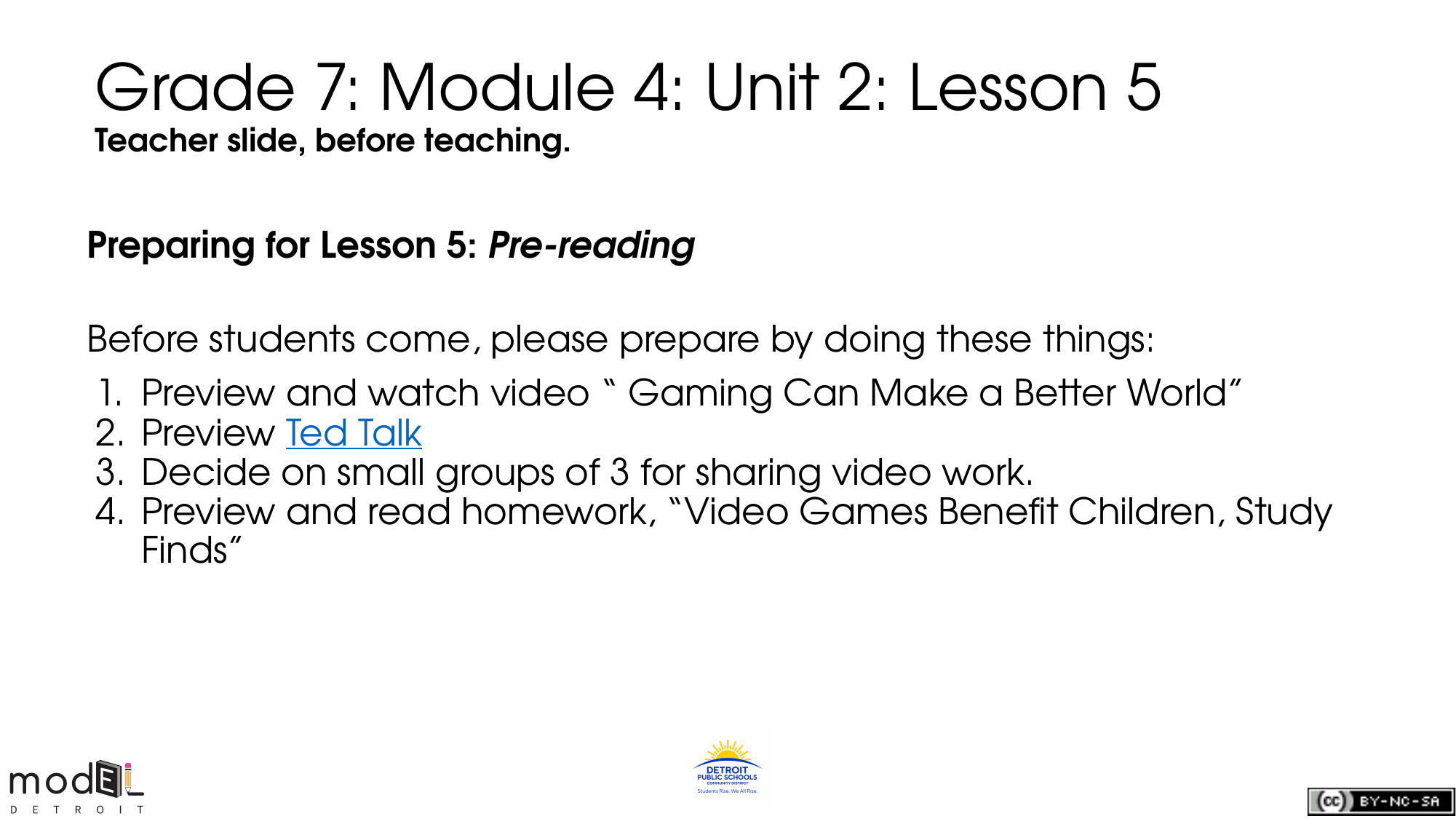

# Grade 7: Module 4: Unit 2: Lesson 5
Teacher slide, before teaching.
Preparing for Lesson 5: Pre-reading

Before students come, please prepare by doing these things:
Preview and watch video “ Gaming Can Make a Better World”
Preview Ted Talk
Decide on small groups of 3 for sharing video work.
Preview and read homework, “Video Games Benefit Children, Study Finds”